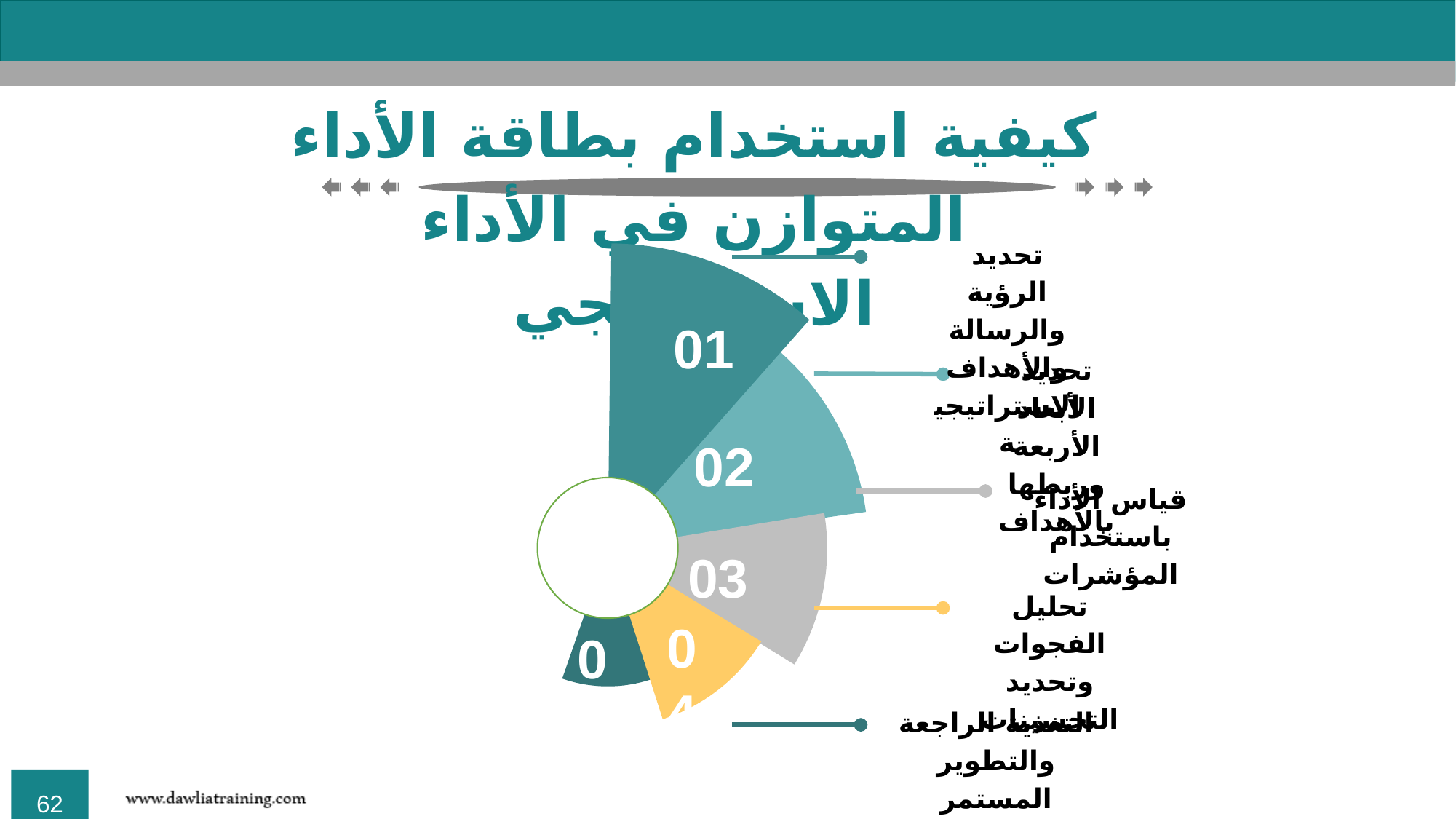

كيفية استخدام بطاقة الأداء المتوازن في الأداء الاستراتيجي

تحديد الرؤية والرسالة والأهداف الاستراتيجية

01

تحديد الأبعاد الأربعة وربطها بالأهداف
02

قياس الأداء باستخدام المؤشرات
03

تحليل الفجوات وتحديد التحسينات
04

05
التغذية الراجعة والتطوير المستمر